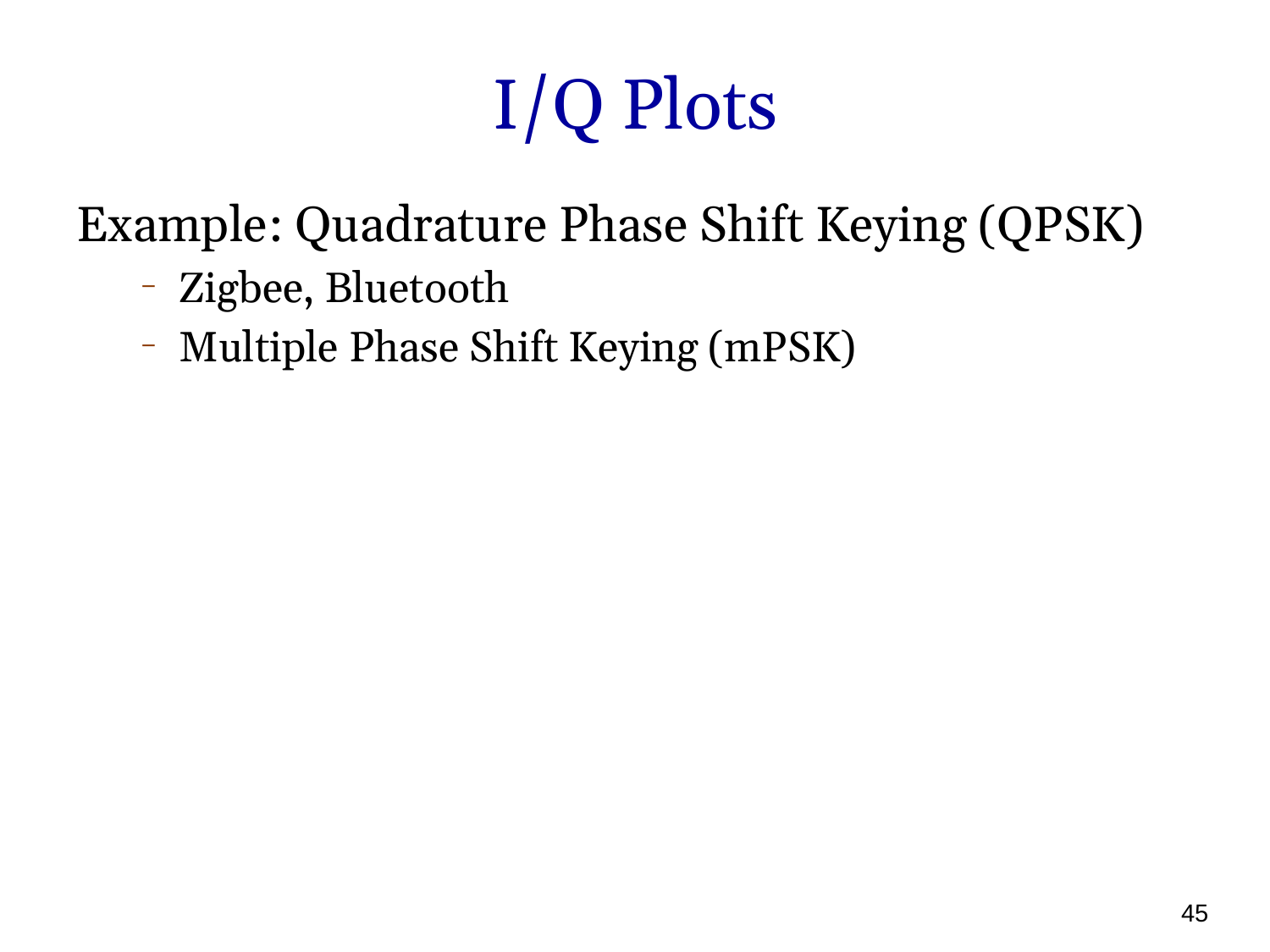

# I/Q Plots
Example: Quadrature Phase Shift Keying (QPSK)
Zigbee, Bluetooth
Multiple Phase Shift Keying (mPSK)
45